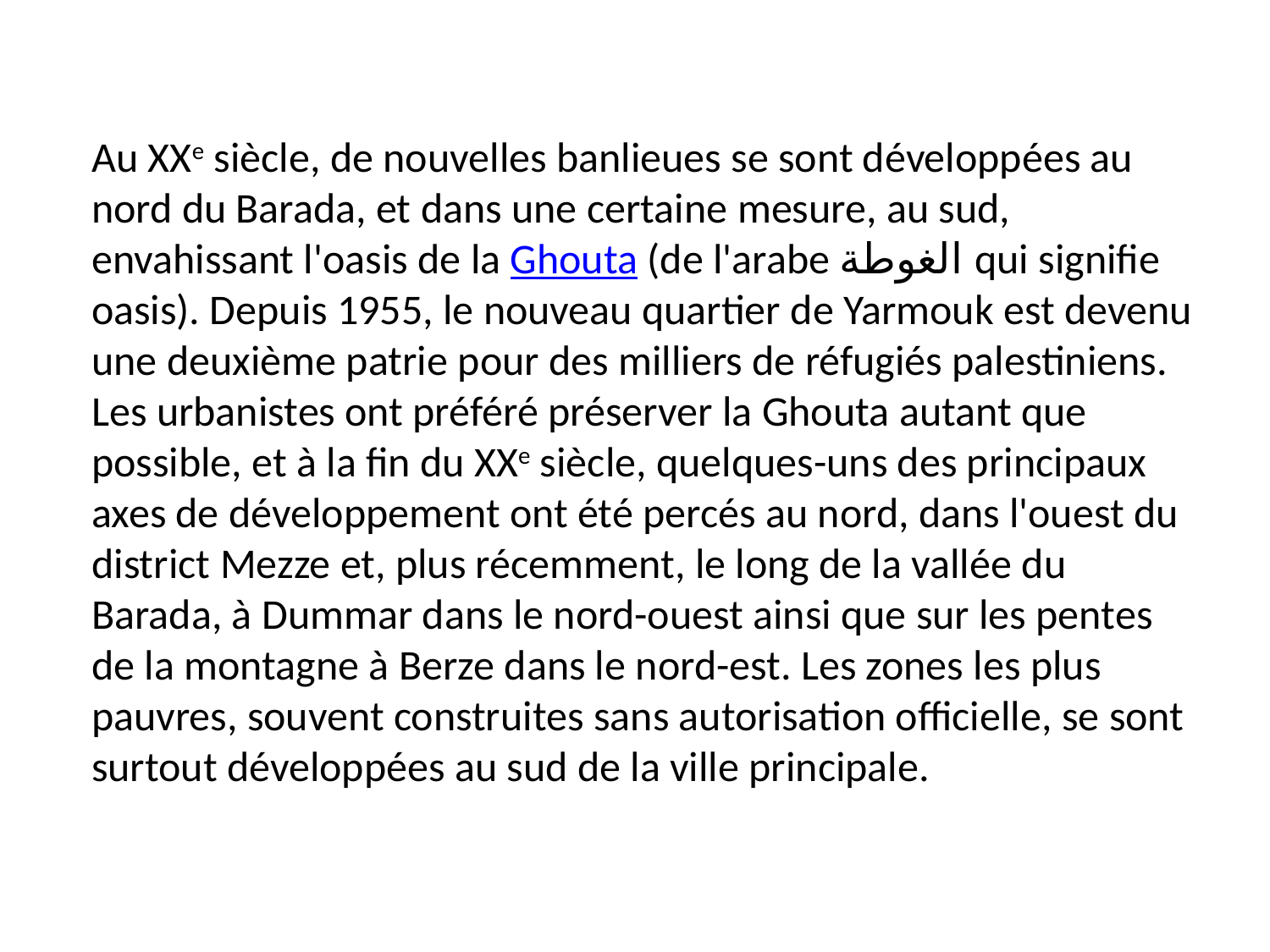

Au XXe siècle, de nouvelles banlieues se sont développées au nord du Barada, et dans une certaine mesure, au sud, envahissant l'oasis de la Ghouta (de l'arabe الغوطة qui signifie oasis). Depuis 1955, le nouveau quartier de Yarmouk est devenu une deuxième patrie pour des milliers de réfugiés palestiniens. Les urbanistes ont préféré préserver la Ghouta autant que possible, et à la fin du XXe siècle, quelques-uns des principaux axes de développement ont été percés au nord, dans l'ouest du district Mezze et, plus récemment, le long de la vallée du Barada, à Dummar dans le nord-ouest ainsi que sur les pentes de la montagne à Berze dans le nord-est. Les zones les plus pauvres, souvent construites sans autorisation officielle, se sont surtout développées au sud de la ville principale.